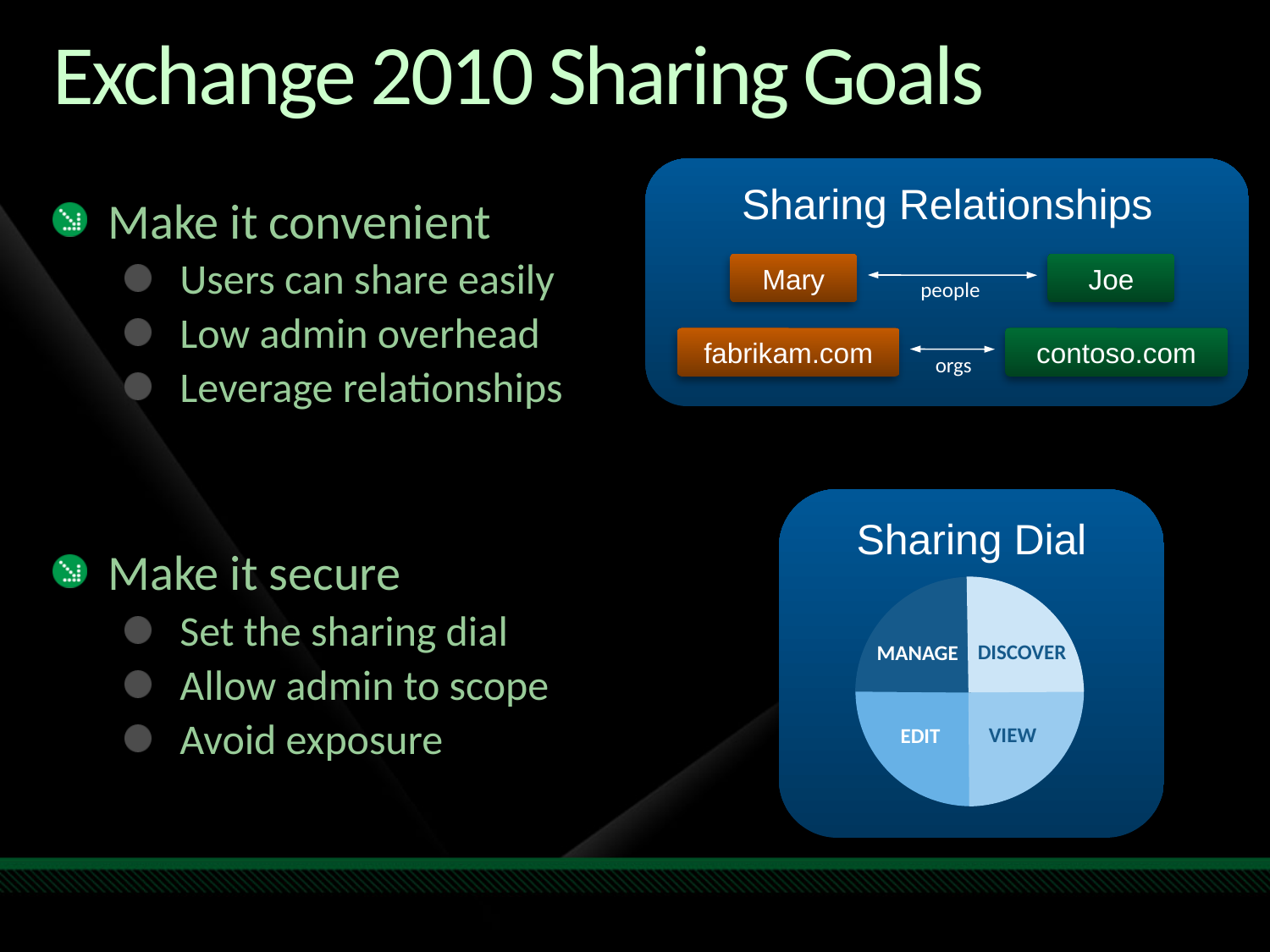

# Exchange 2010 Sharing Goals
Sharing Relationships
Make it convenient
Users can share easily
Low admin overhead
Leverage relationships

Make it secure
Set the sharing dial
Allow admin to scope
Avoid exposure

Mary
Joe
people
fabrikam.com
contoso.com
orgs
Sharing Dial

DISCOVER
MANAGE
VIEW
EDIT